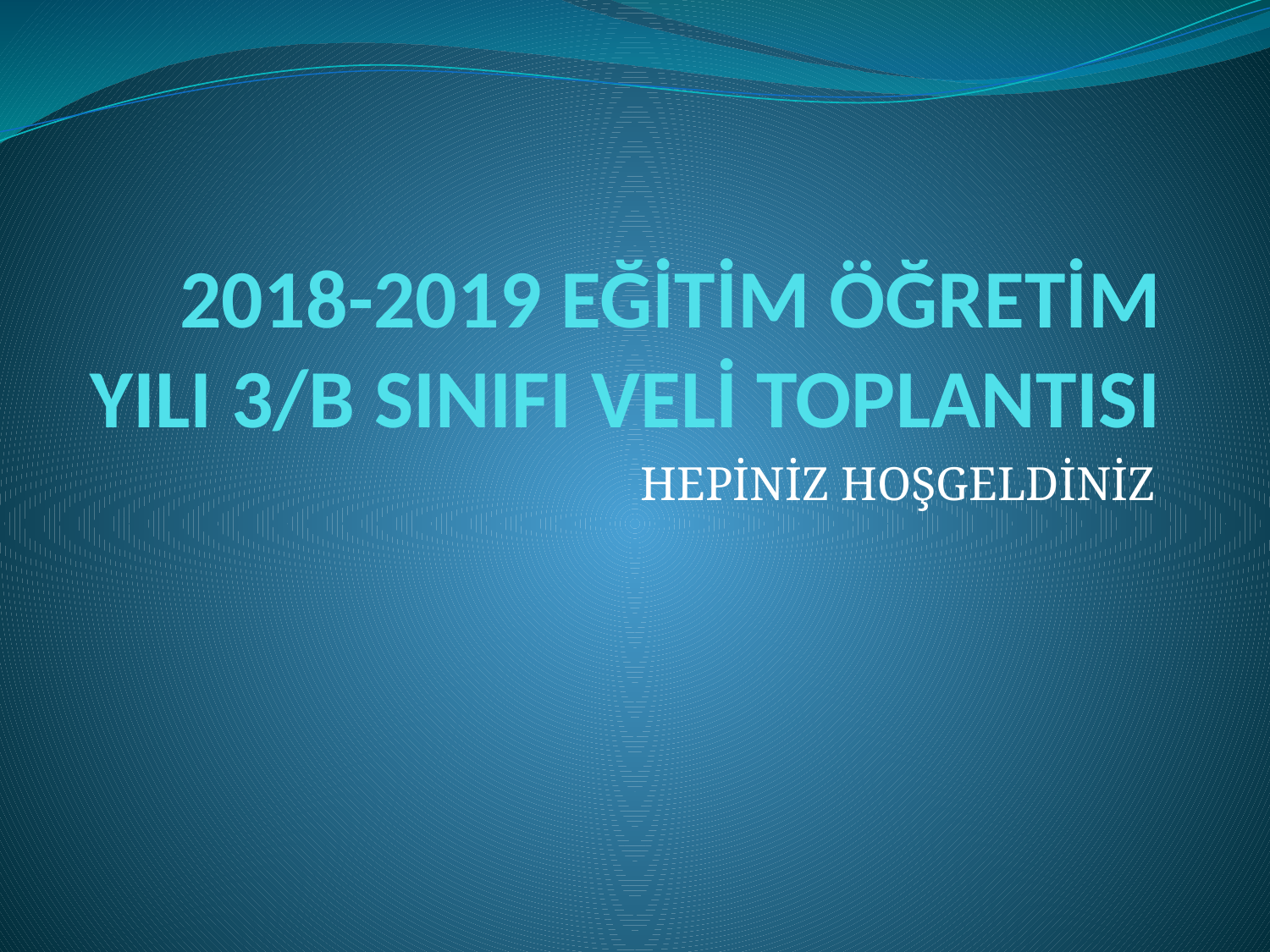

# 2018-2019 EĞİTİM ÖĞRETİM YILI 3/B SINIFI VELİ TOPLANTISI
HEPİNİZ HOŞGELDİNİZ